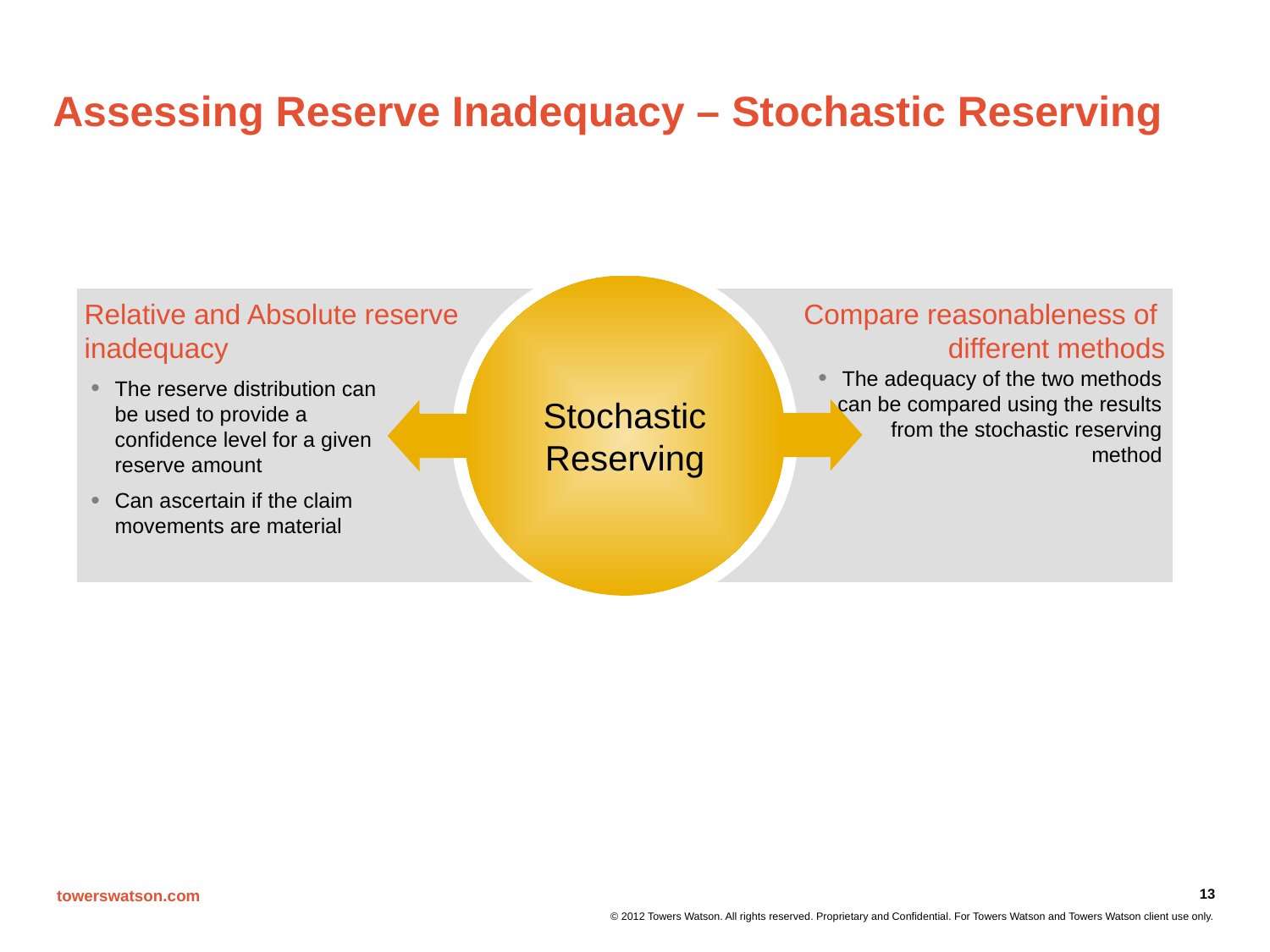

# Assessing Reserve Inadequacy – Stochastic Reserving

Stochastic Reserving
Relative and Absolute reserve
inadequacy

Compare reasonableness of
different methods
The adequacy of the two methods can be compared using the results from the stochastic reserving method
The reserve distribution can be used to provide a confidence level for a given reserve amount
Can ascertain if the claim movements are material

13